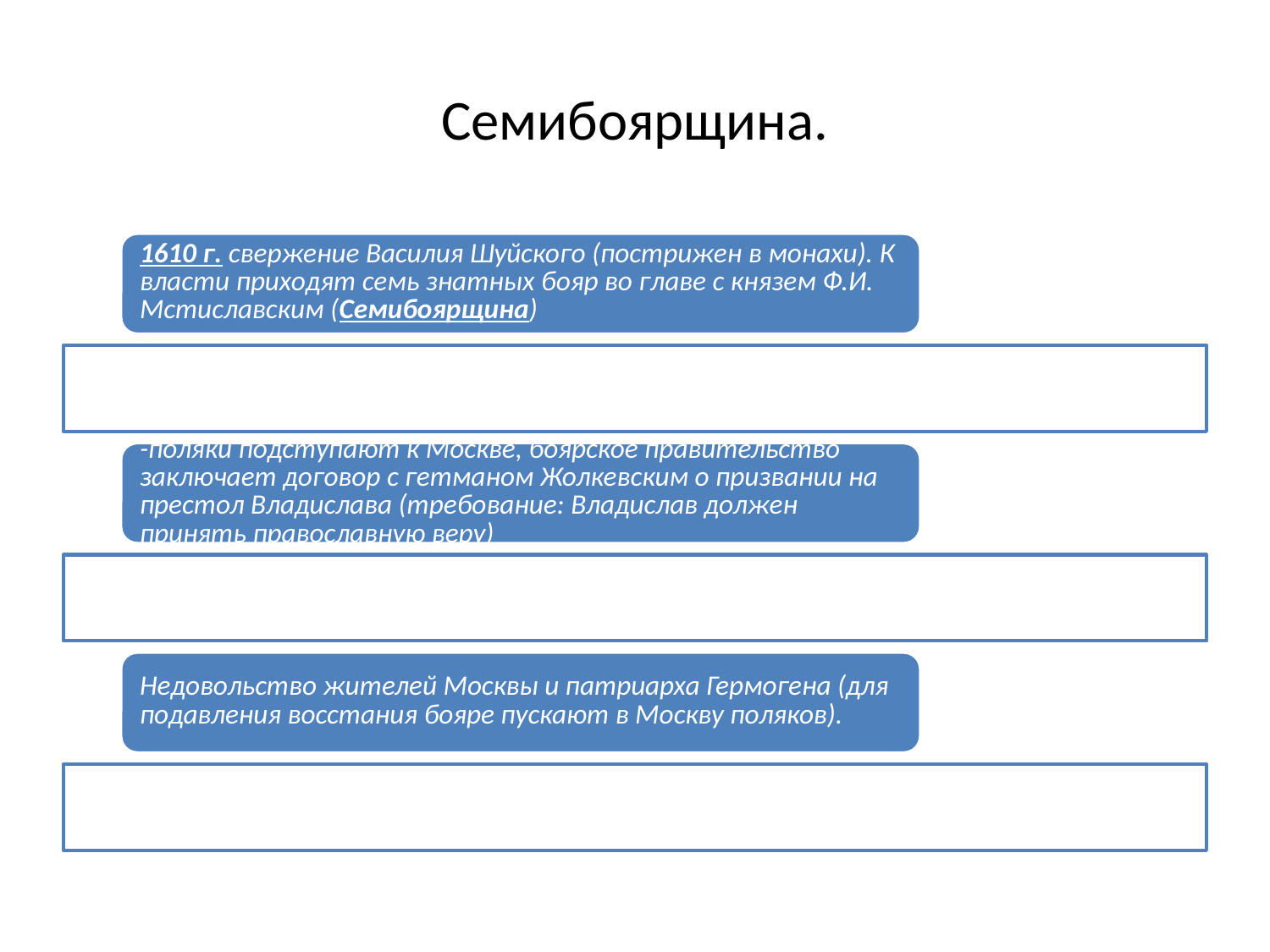

# Семибоярщина.
1610 г. свержение Василия Шуйского (пострижен в монахи). К власти приходят семь знатных бояр во главе с князем Ф.И. Мстиславским (Семибоярщина)
-поляки подступают к Москве, боярское правительство заключает договор с гетманом Жолкевским о призвании на престол Владислава (требование: Владислав должен принять православную веру)
Недовольство жителей Москвы и патриарха Гермогена (для подавления восстания бояре пускают в Москву поляков).